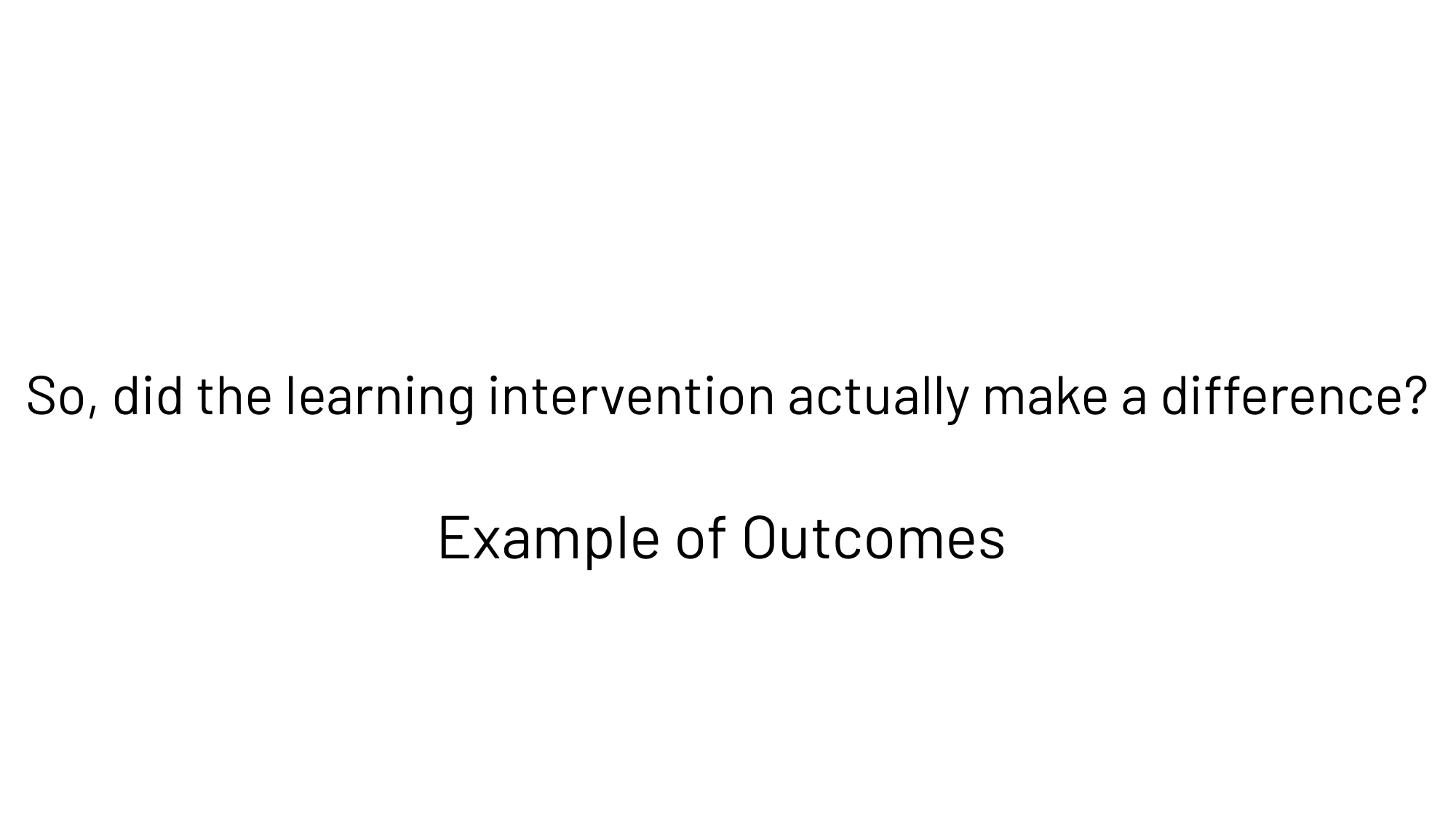

So, did the learning intervention actually make a difference?

Example of Outcomes